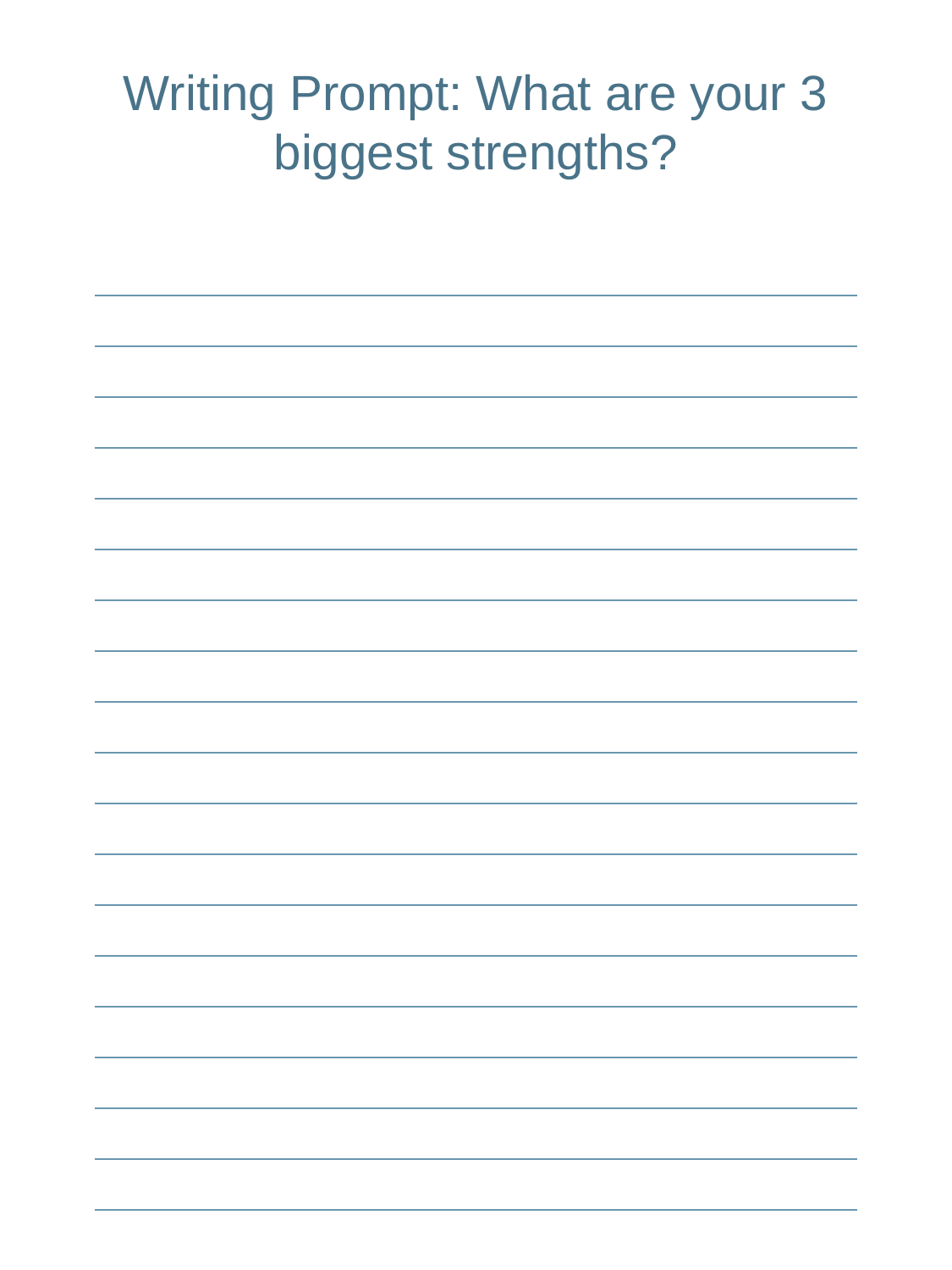

Writing Prompt: What are your 3 biggest strengths?
|  |
| --- |
|  |
|  |
|  |
|  |
|  |
|  |
|  |
|  |
|  |
|  |
|  |
|  |
|  |
|  |
|  |
|  |
|  |